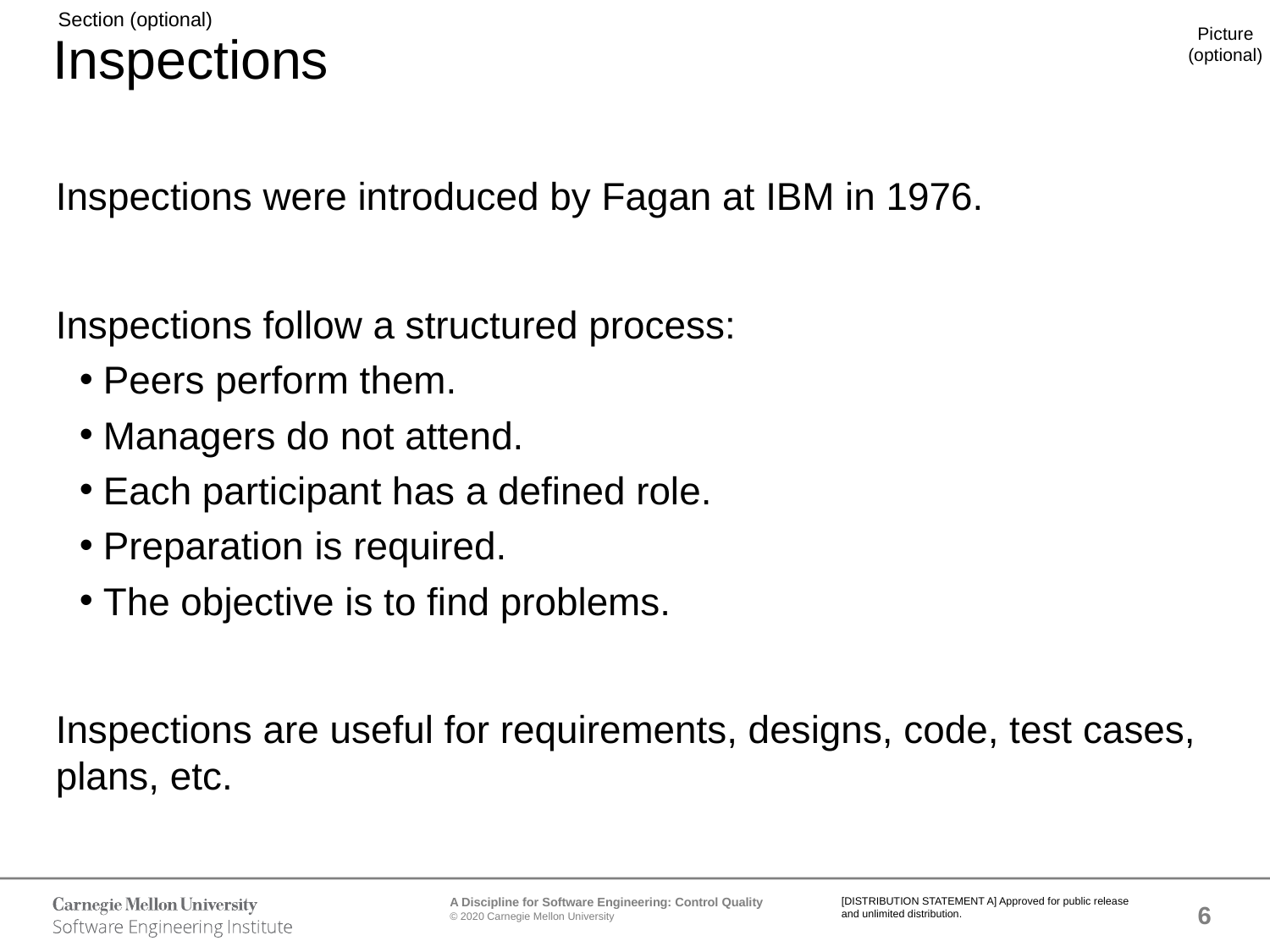

# Inspections
Inspections were introduced by Fagan at IBM in 1976.

Inspections follow a structured process:
Peers perform them.
Managers do not attend.
Each participant has a defined role.
Preparation is required.
The objective is to find problems.

Inspections are useful for requirements, designs, code, test cases, plans, etc.